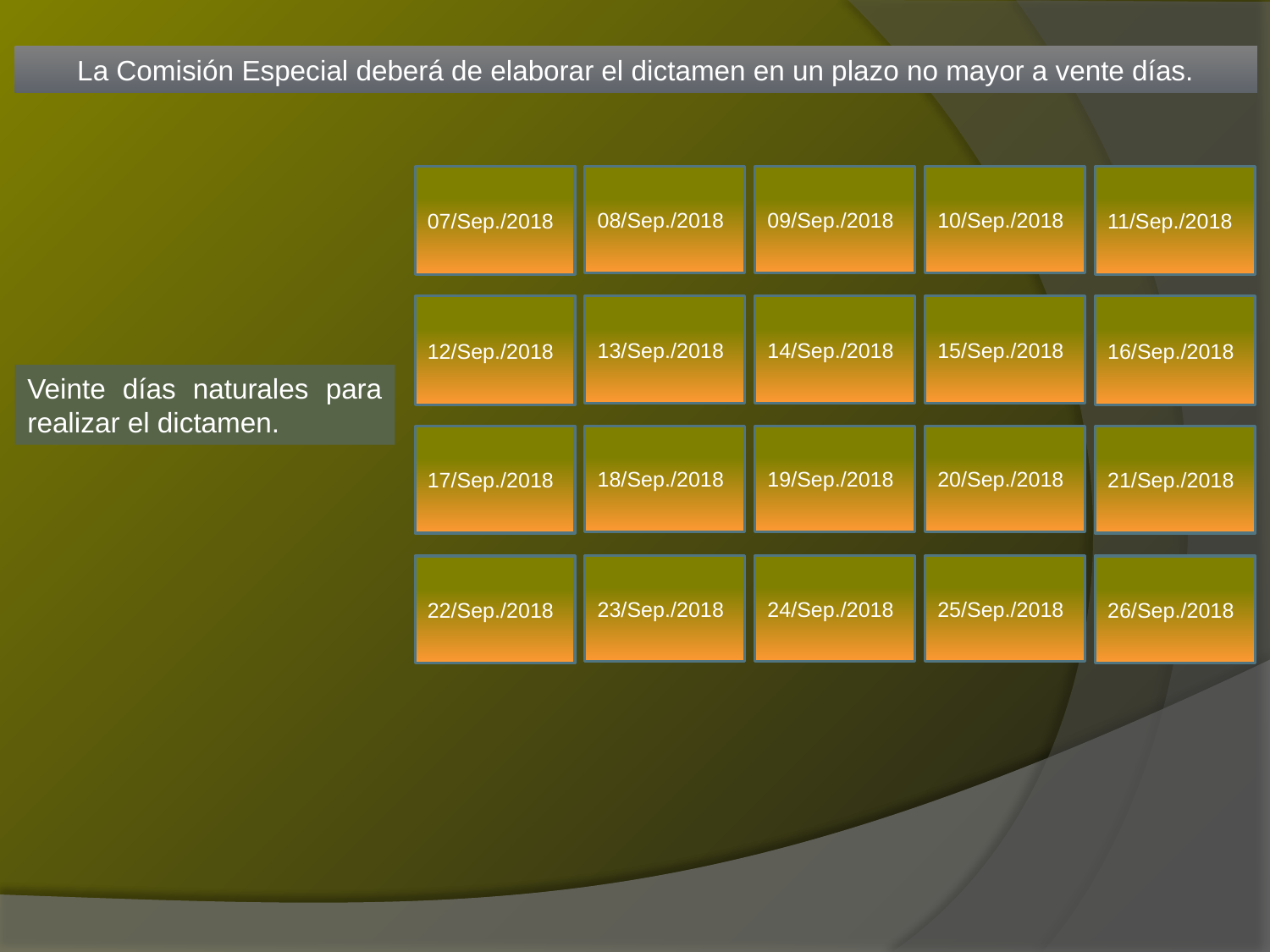

La Comisión Especial deberá de elaborar el dictamen en un plazo no mayor a vente días.
07/Sep./2018
08/Sep./2018
09/Sep./2018
10/Sep./2018
11/Sep./2018
12/Sep./2018
13/Sep./2018
14/Sep./2018
15/Sep./2018
16/Sep./2018
Veinte días naturales para realizar el dictamen.
17/Sep./2018
18/Sep./2018
19/Sep./2018
20/Sep./2018
21/Sep./2018
22/Sep./2018
23/Sep./2018
24/Sep./2018
25/Sep./2018
26/Sep./2018